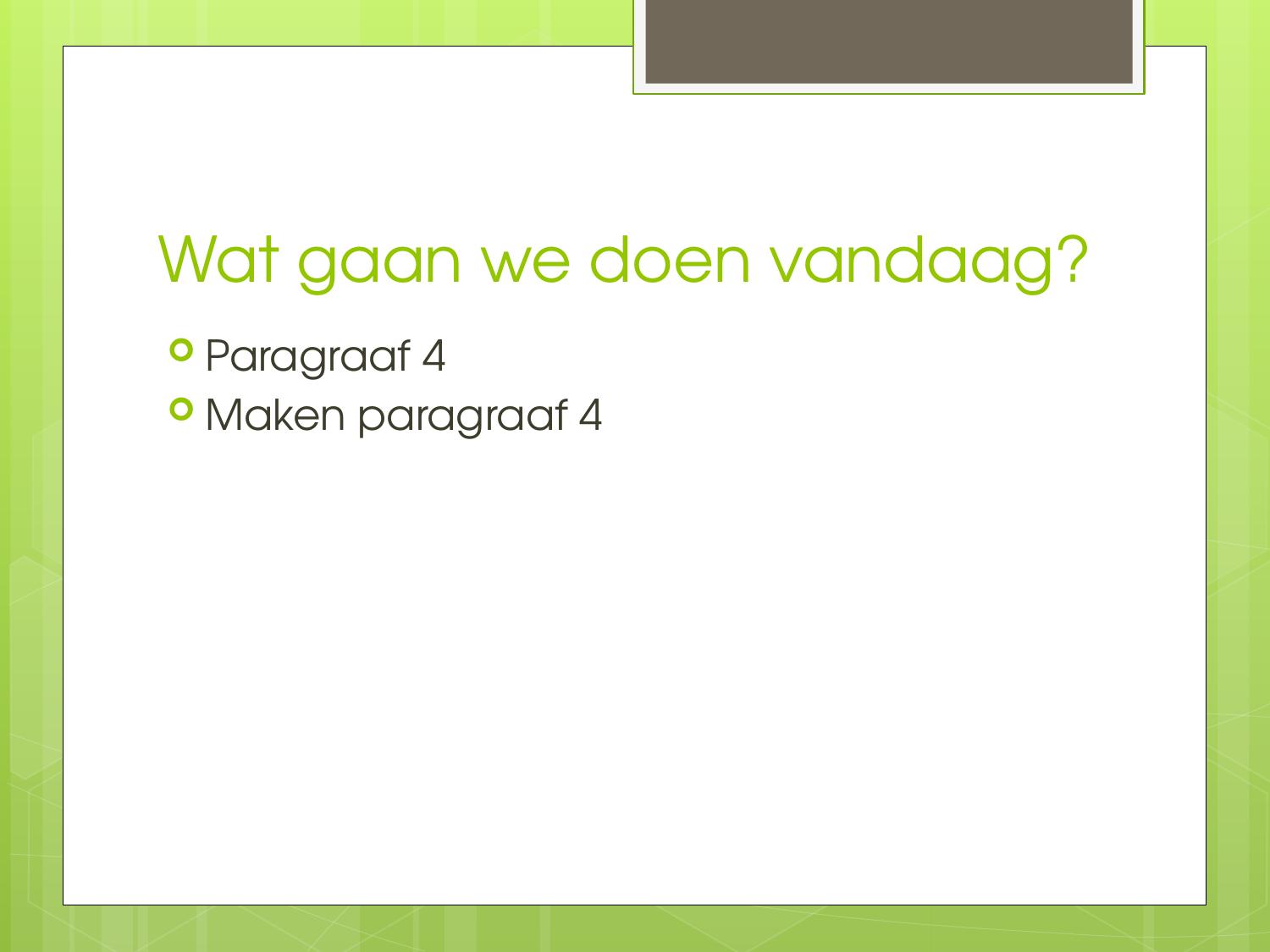

# Wat gaan we doen vandaag?
Paragraaf 4
Maken paragraaf 4